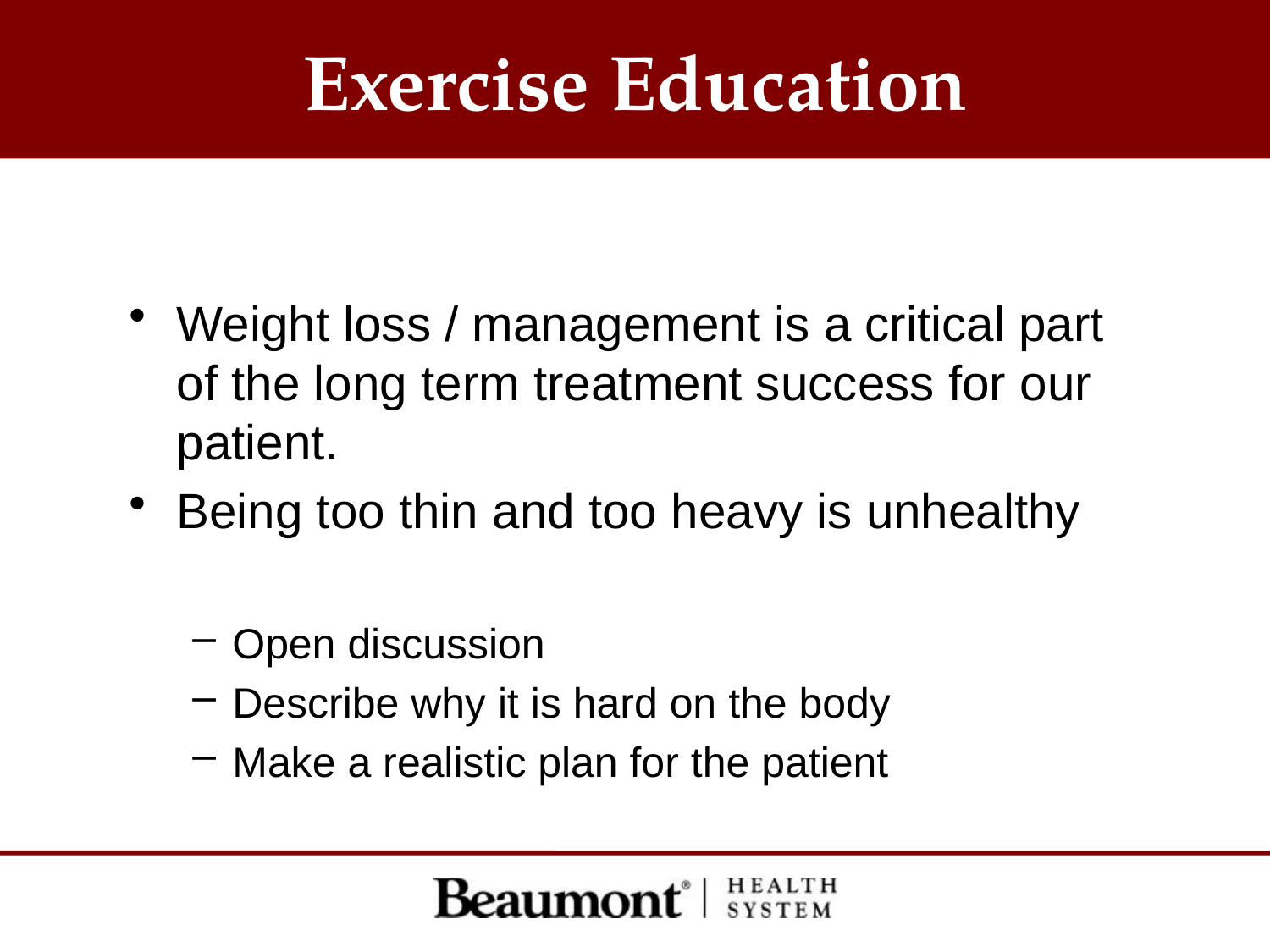

# Exercise Education
Weight loss / management is a critical part of the long term treatment success for our patient.
Being too thin and too heavy is unhealthy

Open discussion
Describe why it is hard on the body
Make a realistic plan for the patient